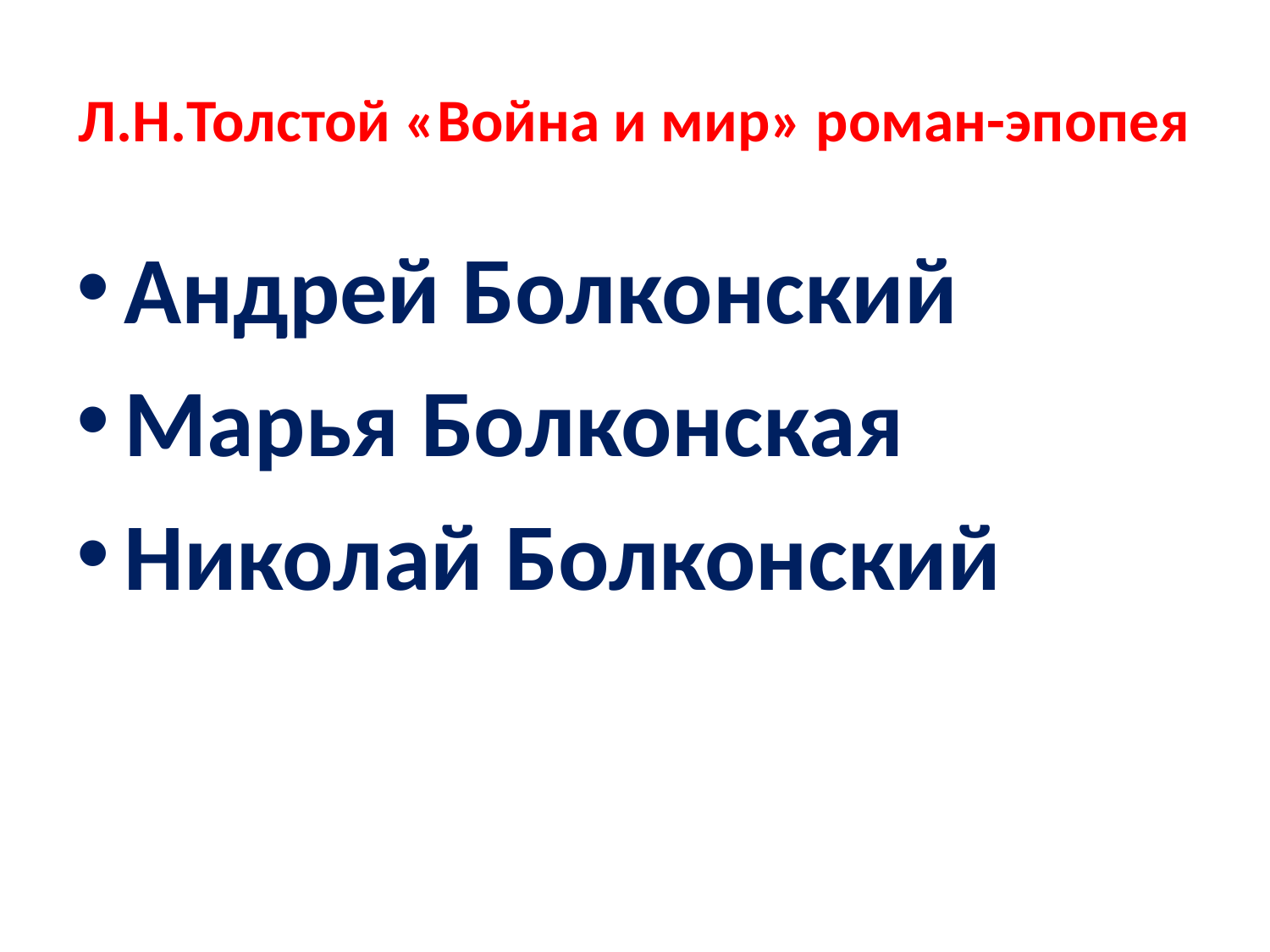

# Л.Н.Толстой «Война и мир» роман-эпопея
Андрей Болконский
Марья Болконская
Николай Болконский